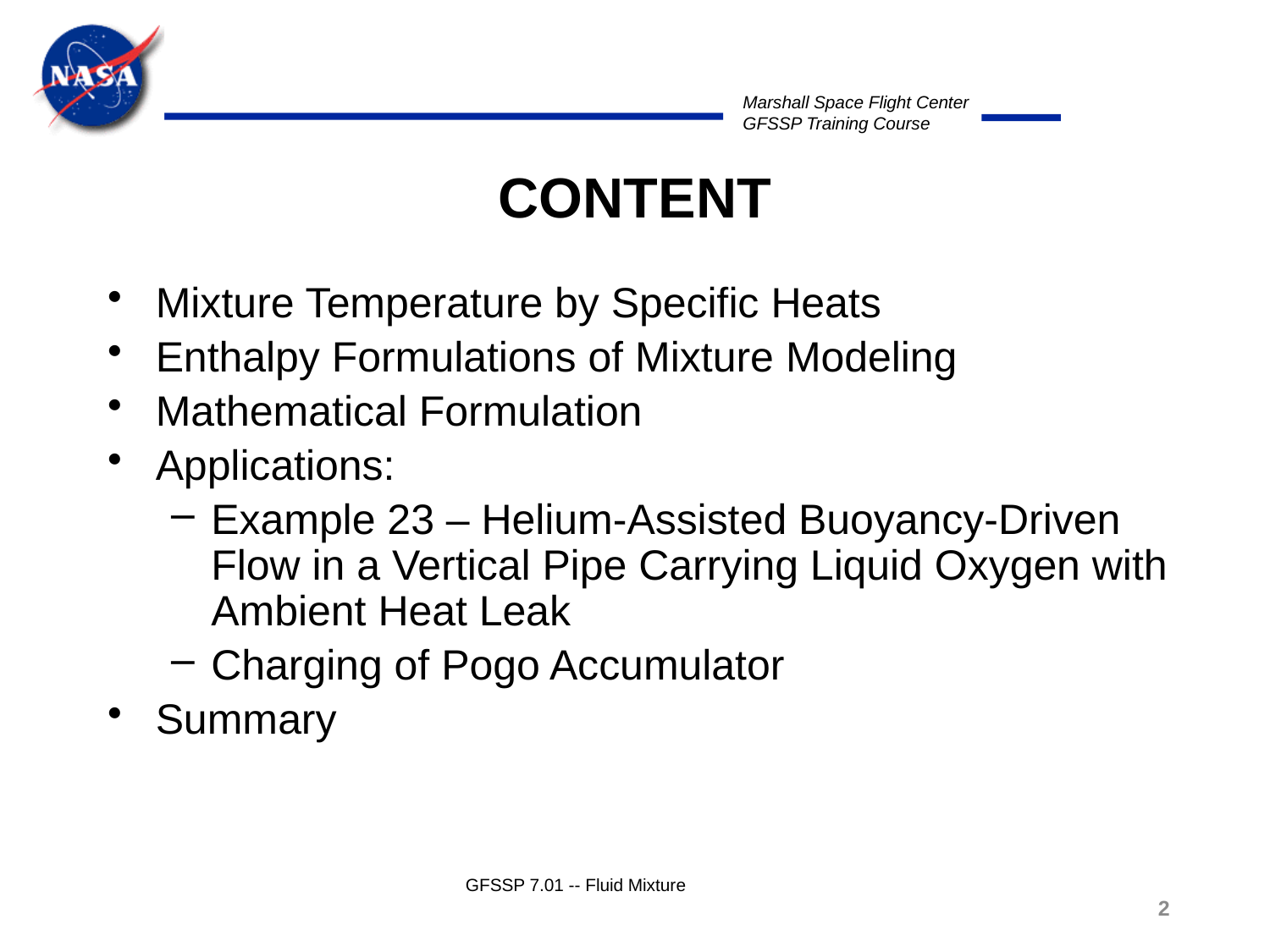

# CONTENT
Mixture Temperature by Specific Heats
Enthalpy Formulations of Mixture Modeling
Mathematical Formulation
Applications:
Example 23 – Helium-Assisted Buoyancy-Driven Flow in a Vertical Pipe Carrying Liquid Oxygen with Ambient Heat Leak
Charging of Pogo Accumulator
Summary

GFSSP 7.01 -- Fluid Mixture
2